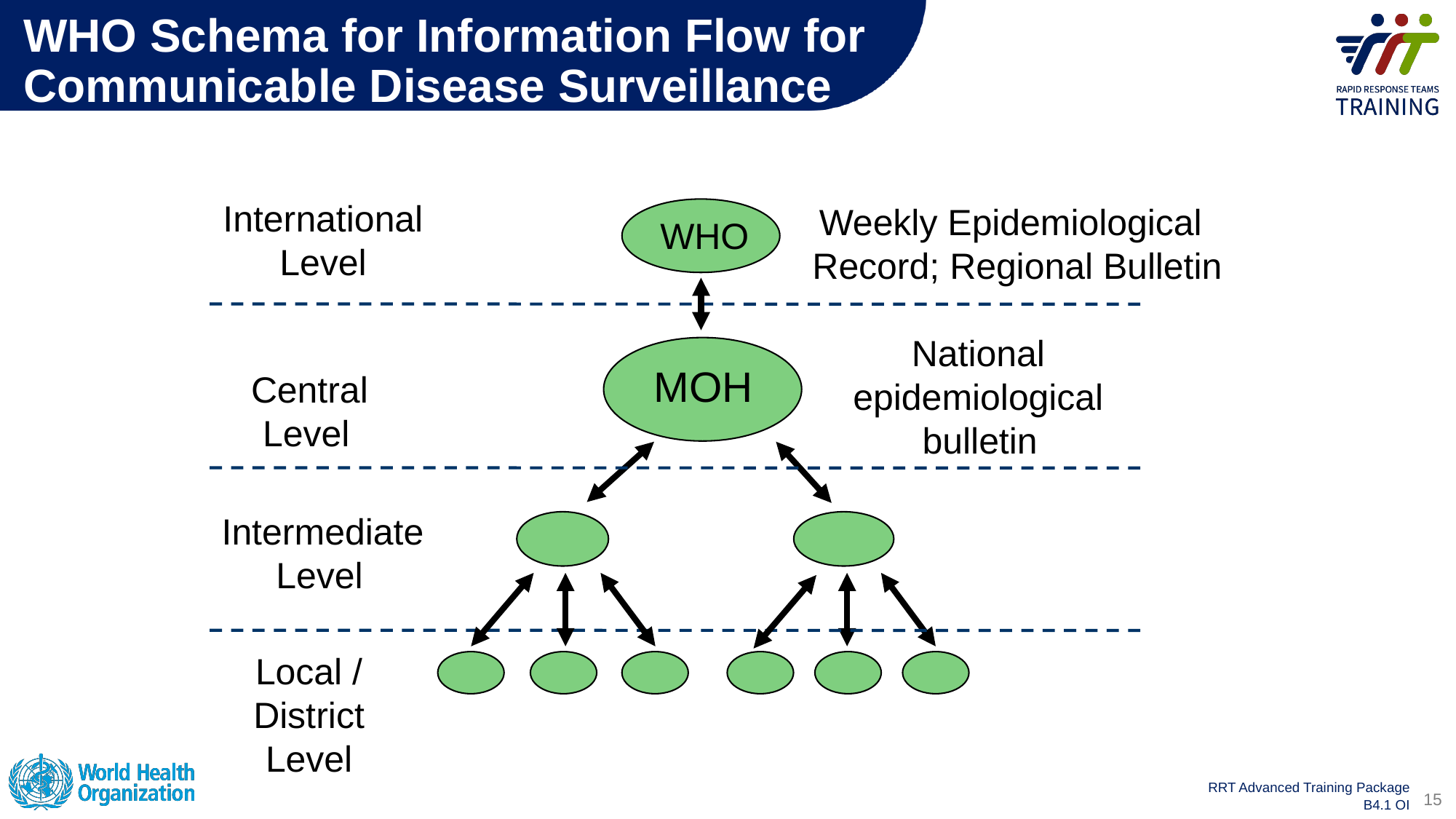

WHO Schema for Information Flow for
Communicable Disease Surveillance
International Level
Weekly Epidemiological  Record; Regional Bulletin

WHO

National
epidemiological  bulletin

MOH
Central Level

Intermediate Level

Local / District Level